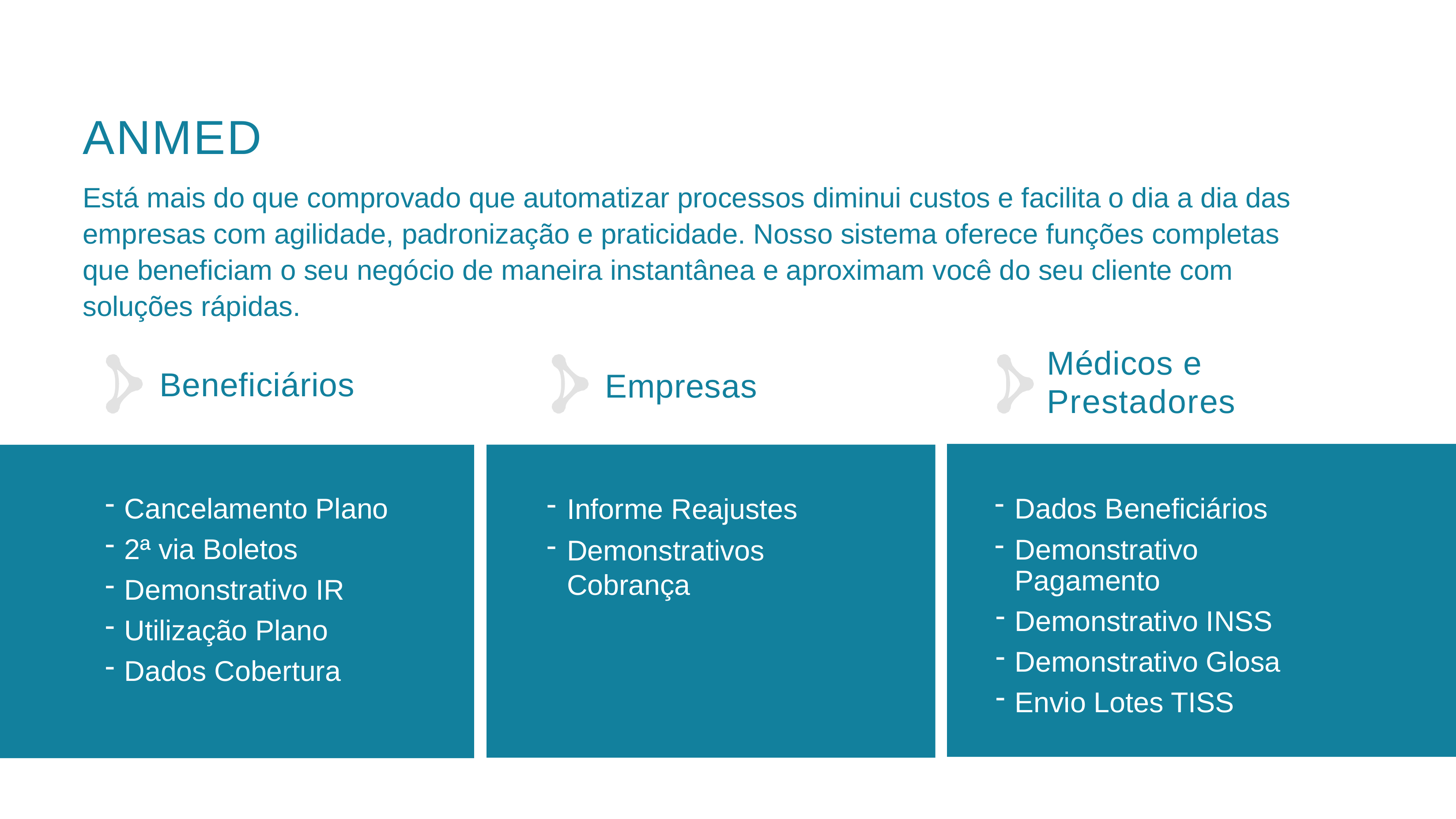

# ANMED
Está mais do que comprovado que automatizar processos diminui custos e facilita o dia a dia das empresas com agilidade, padronização e praticidade. Nosso sistema oferece funções completas que beneficiam o seu negócio de maneira instantânea e aproximam você do seu cliente com soluções rápidas.
Médicos e  Prestadores

Beneficiários
Empresas

Cancelamento Plano
2ª via Boletos
Demonstrativo IR
Utilização Plano
Dados Cobertura
Dados Beneficiários
Demonstrativo  Pagamento
Demonstrativo INSS
Demonstrativo Glosa
Envio Lotes TISS
Informe Reajustes
Demonstrativos Cobrança